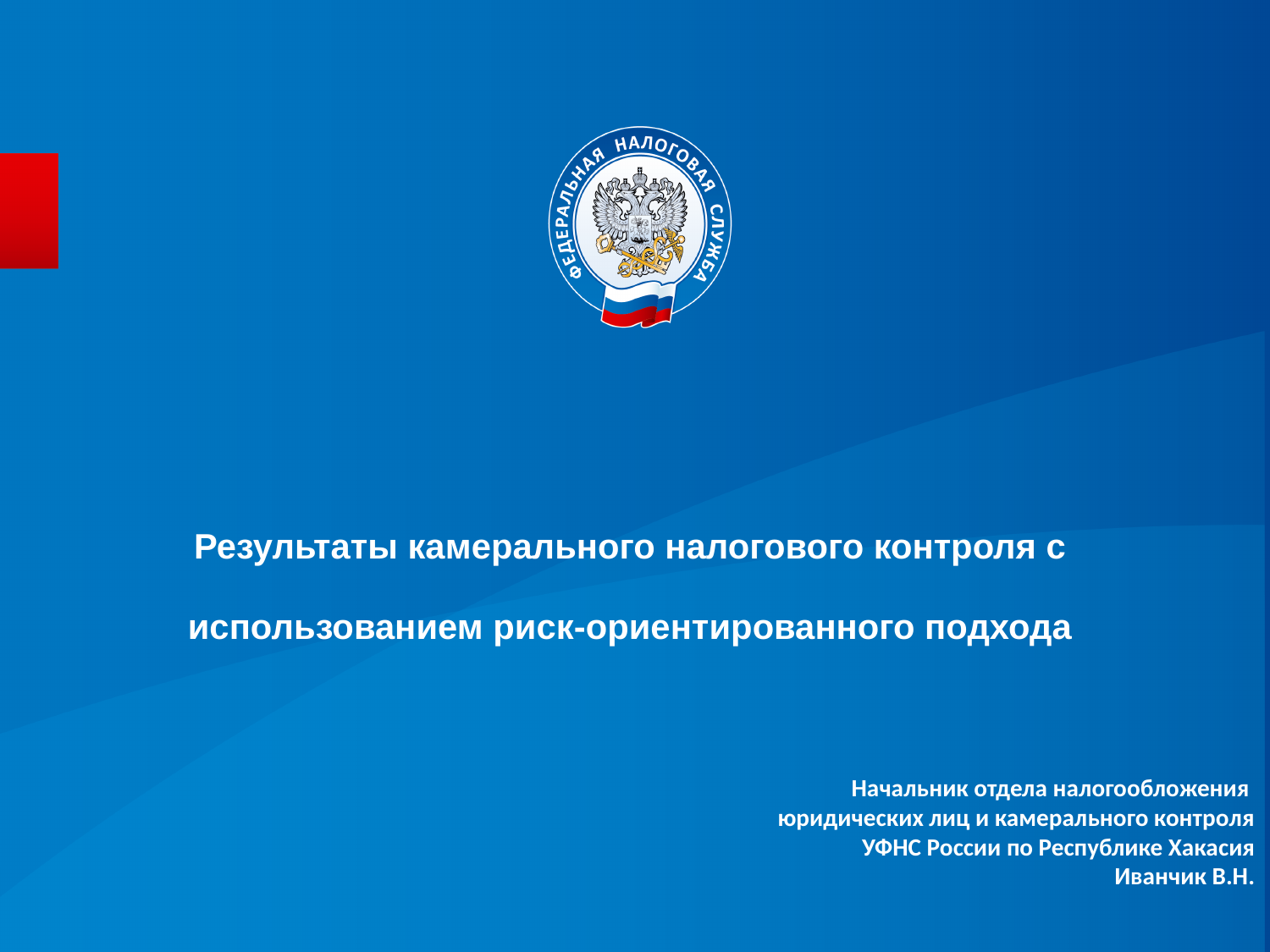

# Результаты камерального налогового контроля с использованием риск-ориентированного подхода
Начальник отдела налогообложения
юридических лиц и камерального контроля
УФНС России по Республике Хакасия
Иванчик В.Н.